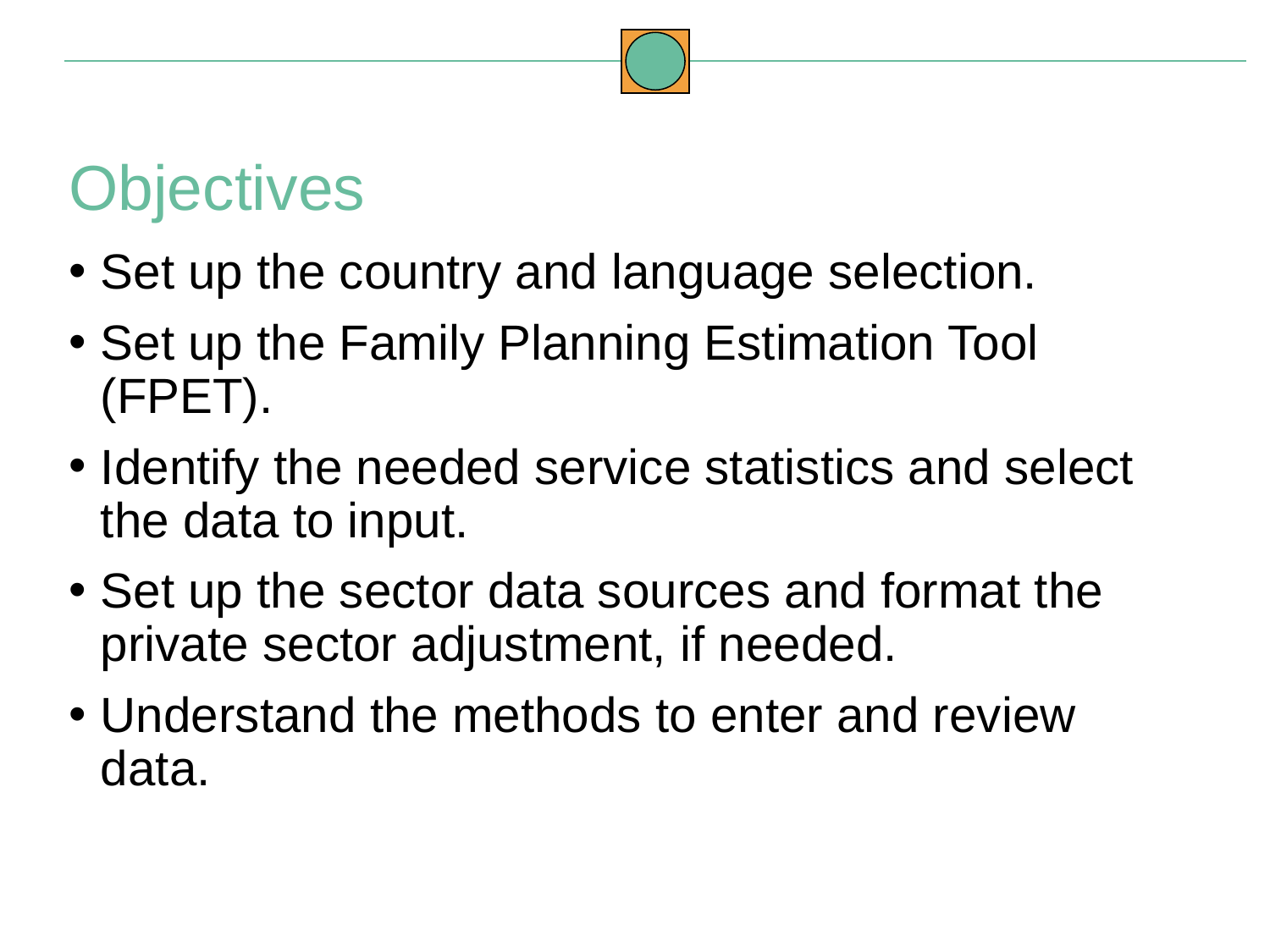

Objectives

Set up the country and language selection.
Set up the Family Planning Estimation Tool (FPET).
Identify the needed service statistics and select the data to input.
Set up the sector data sources and format the private sector adjustment, if needed.
Understand the methods to enter and review data.